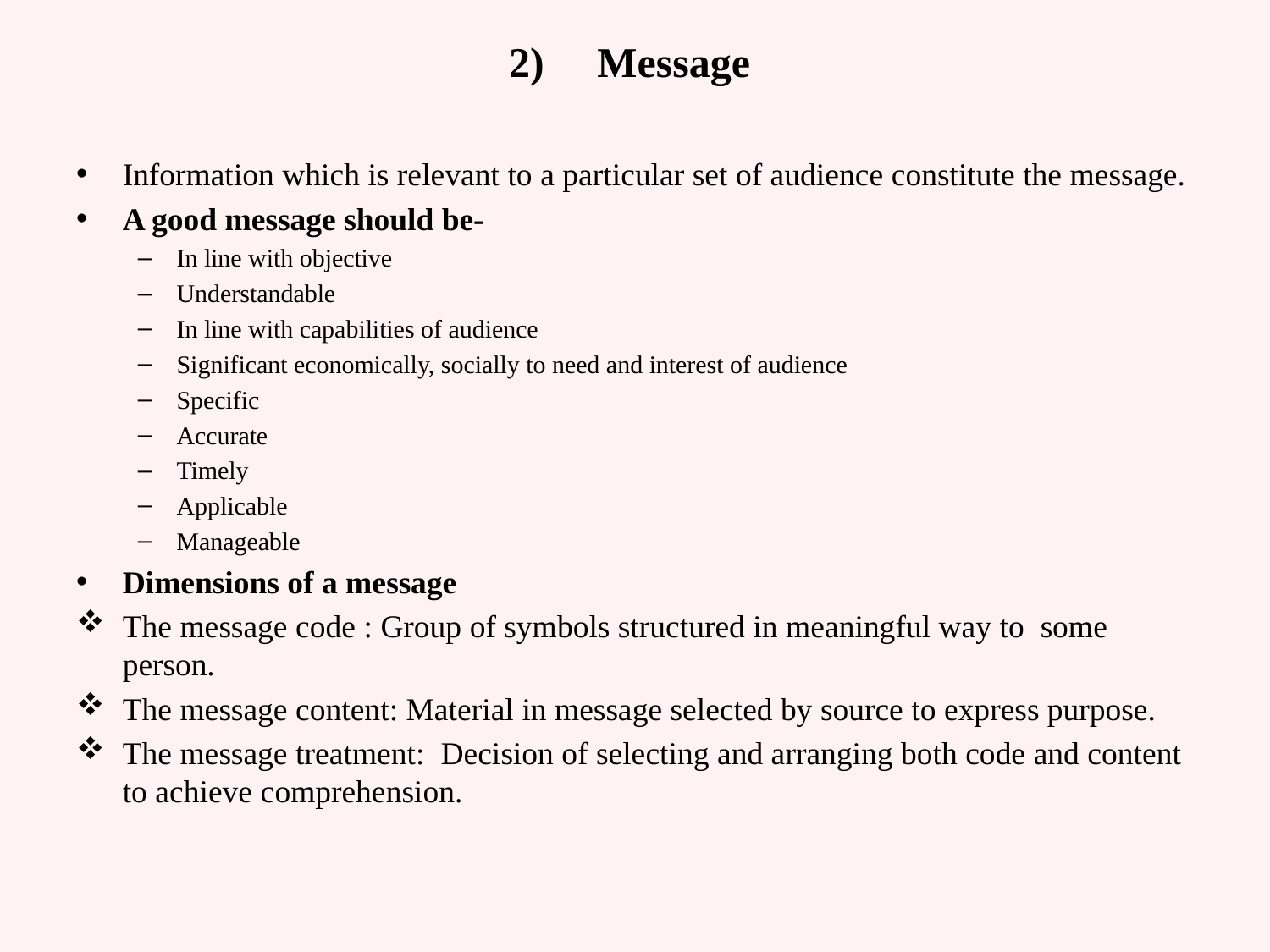

# 2)     Message
Information which is relevant to a particular set of audience constitute the message.
A good message should be-
In line with objective
Understandable
In line with capabilities of audience
Significant economically, socially to need and interest of audience
Specific
Accurate
Timely
Applicable
Manageable
Dimensions of a message
The message code : Group of symbols structured in meaningful way to  some person.
The message content: Material in message selected by source to express purpose.
The message treatment:  Decision of selecting and arranging both code and content to achieve comprehension.